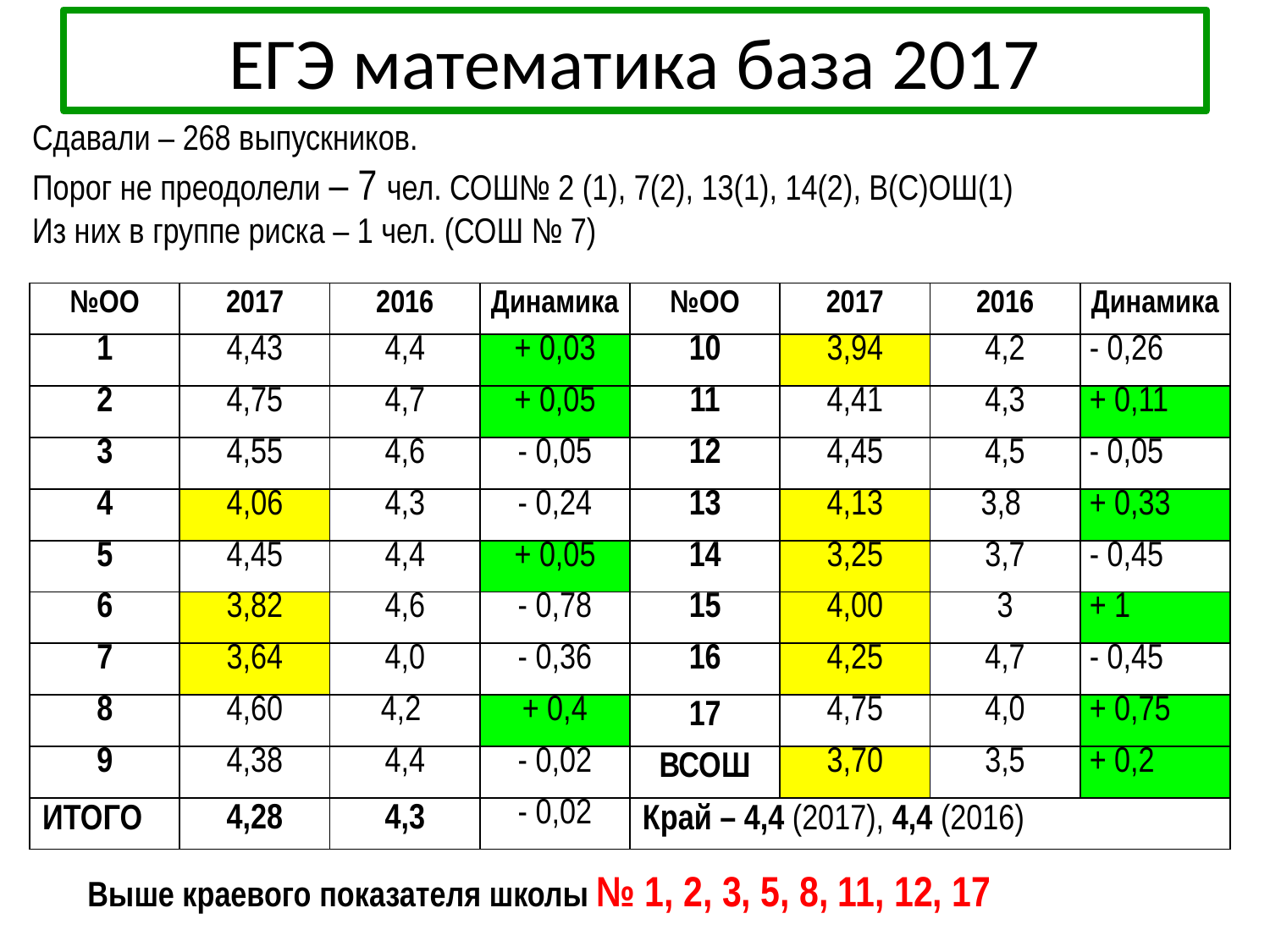

# ЕГЭ математика база 2017
Сдавали – 268 выпускников.
Порог не преодолели – 7 чел. СОШ№ 2 (1), 7(2), 13(1), 14(2), В(С)ОШ(1)
Из них в группе риска – 1 чел. (СОШ № 7)
| №ОО | 2017 | 2016 | Динамика | №ОО | 2017 | 2016 | Динамика |
| --- | --- | --- | --- | --- | --- | --- | --- |
| 1 | 4,43 | 4,4 | + 0,03 | 10 | 3,94 | 4,2 | - 0,26 |
| 2 | 4,75 | 4,7 | + 0,05 | 11 | 4,41 | 4,3 | + 0,11 |
| 3 | 4,55 | 4,6 | - 0,05 | 12 | 4,45 | 4,5 | - 0,05 |
| 4 | 4,06 | 4,3 | - 0,24 | 13 | 4,13 | 3,8 | + 0,33 |
| 5 | 4,45 | 4,4 | + 0,05 | 14 | 3,25 | 3,7 | - 0,45 |
| 6 | 3,82 | 4,6 | - 0,78 | 15 | 4,00 | 3 | + 1 |
| 7 | 3,64 | 4,0 | - 0,36 | 16 | 4,25 | 4,7 | - 0,45 |
| 8 | 4,60 | 4,2 | + 0,4 | 17 | 4,75 | 4,0 | + 0,75 |
| 9 | 4,38 | 4,4 | - 0,02 | ВСОШ | 3,70 | 3,5 | + 0,2 |
| ИТОГО | 4,28 | 4,3 | - 0,02 | Край – 4,4 (2017), 4,4 (2016) |  |  |  |
Выше краевого показателя школы № 1, 2, 3, 5, 8, 11, 12, 17